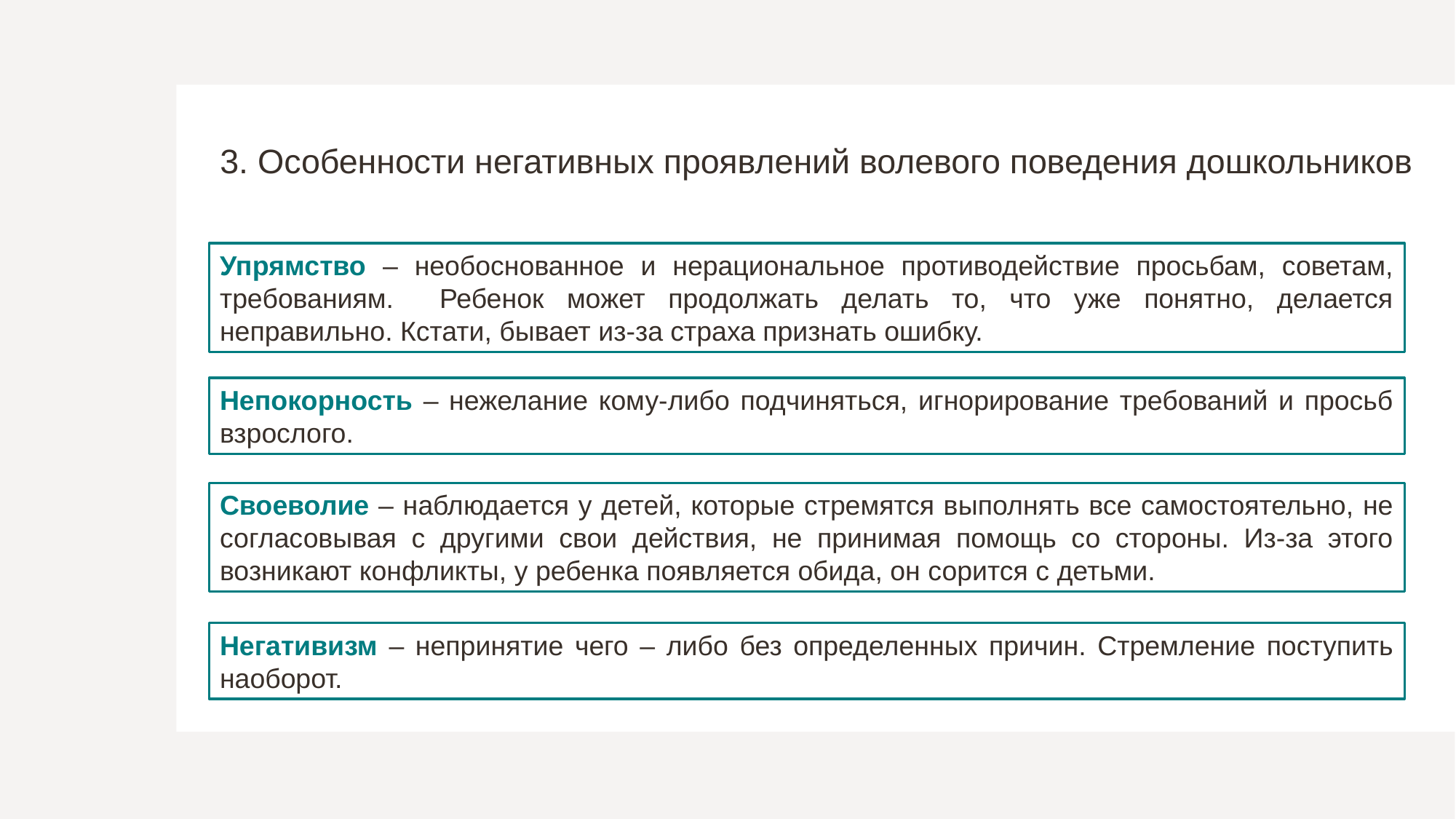

# 3. Особенности негативных проявлений волевого поведения дошкольников
Упрямство – необоснованное и нерациональное противодействие просьбам, советам, требованиям.  Ребенок может продолжать делать то, что уже понятно, делается неправильно. Кстати, бывает из-за страха признать ошибку.
Непокорность – нежелание кому-либо подчиняться, игнорирование требований и просьб взрослого.
Своеволие – наблюдается у детей, которые стремятся выполнять все самостоятельно, не согласовывая с другими свои действия, не принимая помощь со стороны. Из-за этого возникают конфликты, у ребенка появляется обида, он сорится с детьми.
Негативизм – непринятие чего – либо без определенных причин. Стремление поступить наоборот.